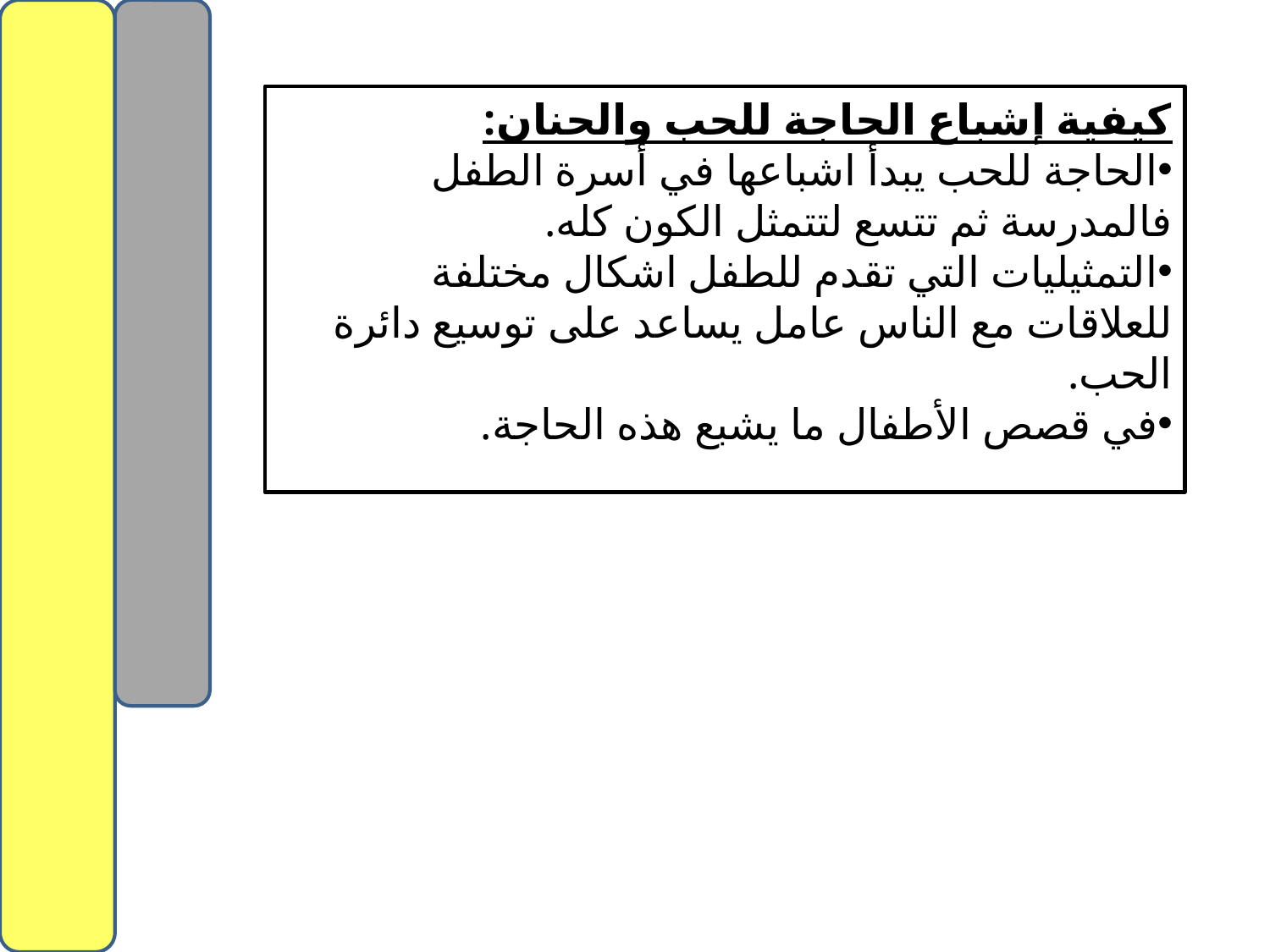

كيفية إشباع الحاجة للحب والحنان:
الحاجة للحب يبدأ اشباعها في أسرة الطفل فالمدرسة ثم تتسع لتتمثل الكون كله.
التمثيليات التي تقدم للطفل اشكال مختلفة للعلاقات مع الناس عامل يساعد على توسيع دائرة الحب.
في قصص الأطفال ما يشبع هذه الحاجة.